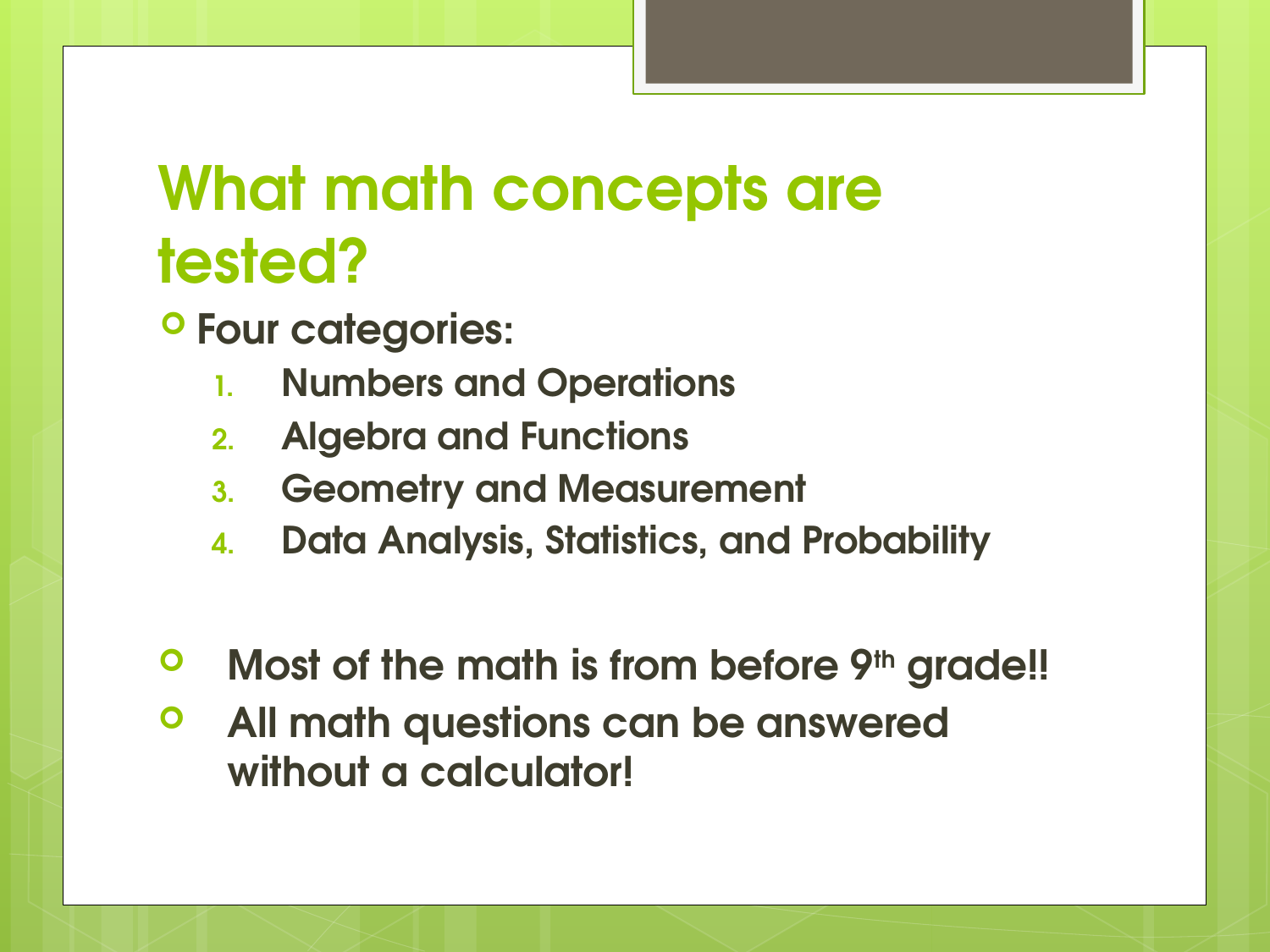

# What math concepts are tested?
Four categories:
Numbers and Operations
Algebra and Functions
Geometry and Measurement
Data Analysis, Statistics, and Probability

Most of the math is from before 9th grade!!
All math questions can be answered without a calculator!